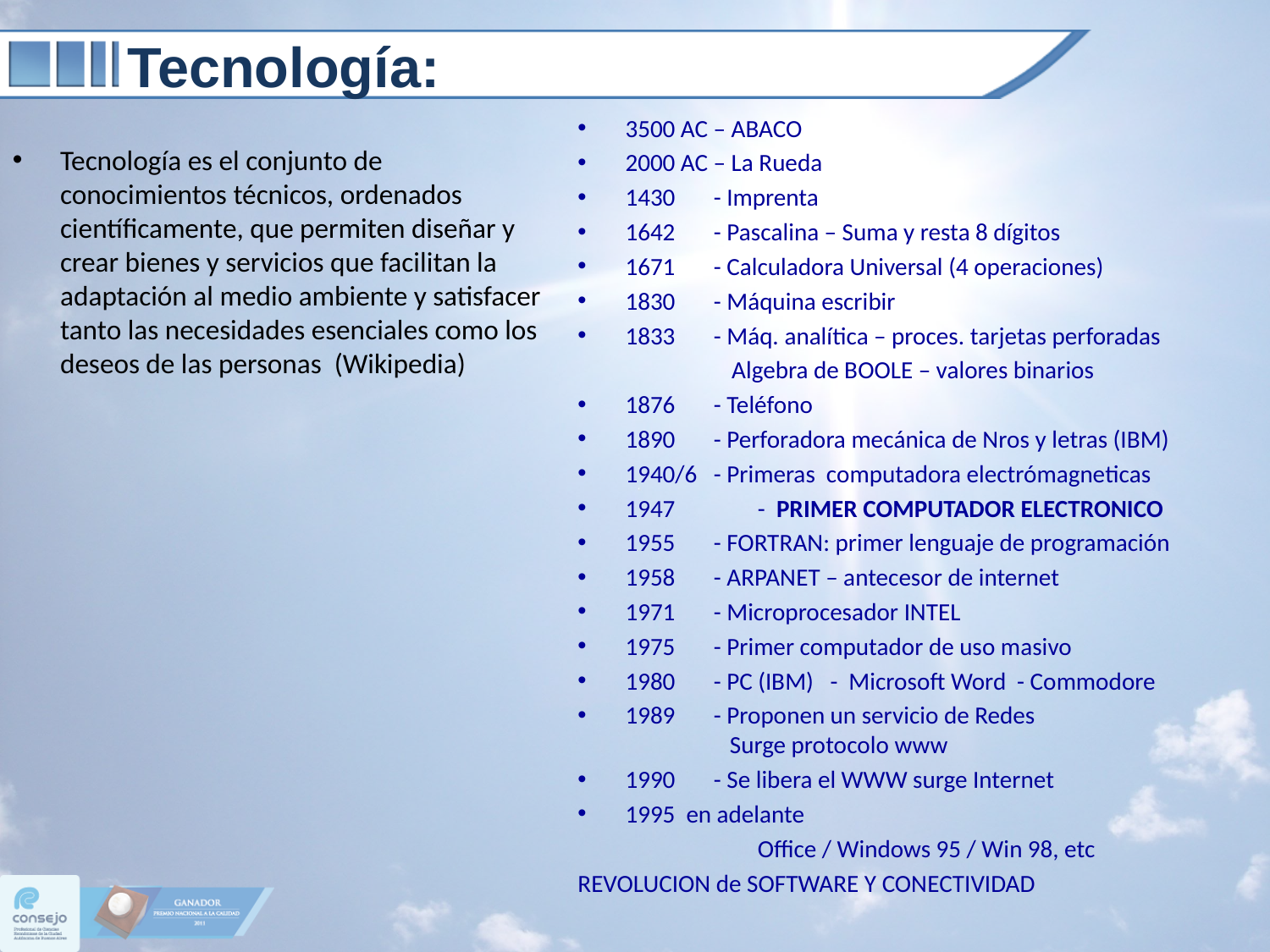

Tecnología:
3500 AC – ABACO
2000 AC – La Rueda
1430       - Imprenta
1642       - Pascalina – Suma y resta 8 dígitos
1671       - Calculadora Universal (4 operaciones)
1830       - Máquina escribir
1833       - Máq. analítica – proces. tarjetas perforadas
                            Algebra de BOOLE – valores binarios
1876       - Teléfono
1890       - Perforadora mecánica de Nros y letras (IBM)
1940/6   - Primeras  computadora electrómagneticas
1947	 -  PRIMER COMPUTADOR ELECTRONICO
1955       - FORTRAN: primer lenguaje de programación
1958       - ARPANET – antecesor de internet
1971       - Microprocesador INTEL
1975       - Primer computador de uso masivo
1980       - PC (IBM)   -  Microsoft Word  - Commodore
1989       - Proponen un servicio de Redes
                   Surge protocolo www
1990       - Se libera el WWW surge Internet
1995  en adelante
		 Office / Windows 95 / Win 98, etc
REVOLUCION de SOFTWARE Y CONECTIVIDAD

Tecnología es el conjunto de conocimientos técnicos, ordenados científicamente, que permiten diseñar y crear bienes y servicios que facilitan la adaptación al medio ambiente y satisfacer tanto las necesidades esenciales como los deseos de las personas  (Wikipedia)